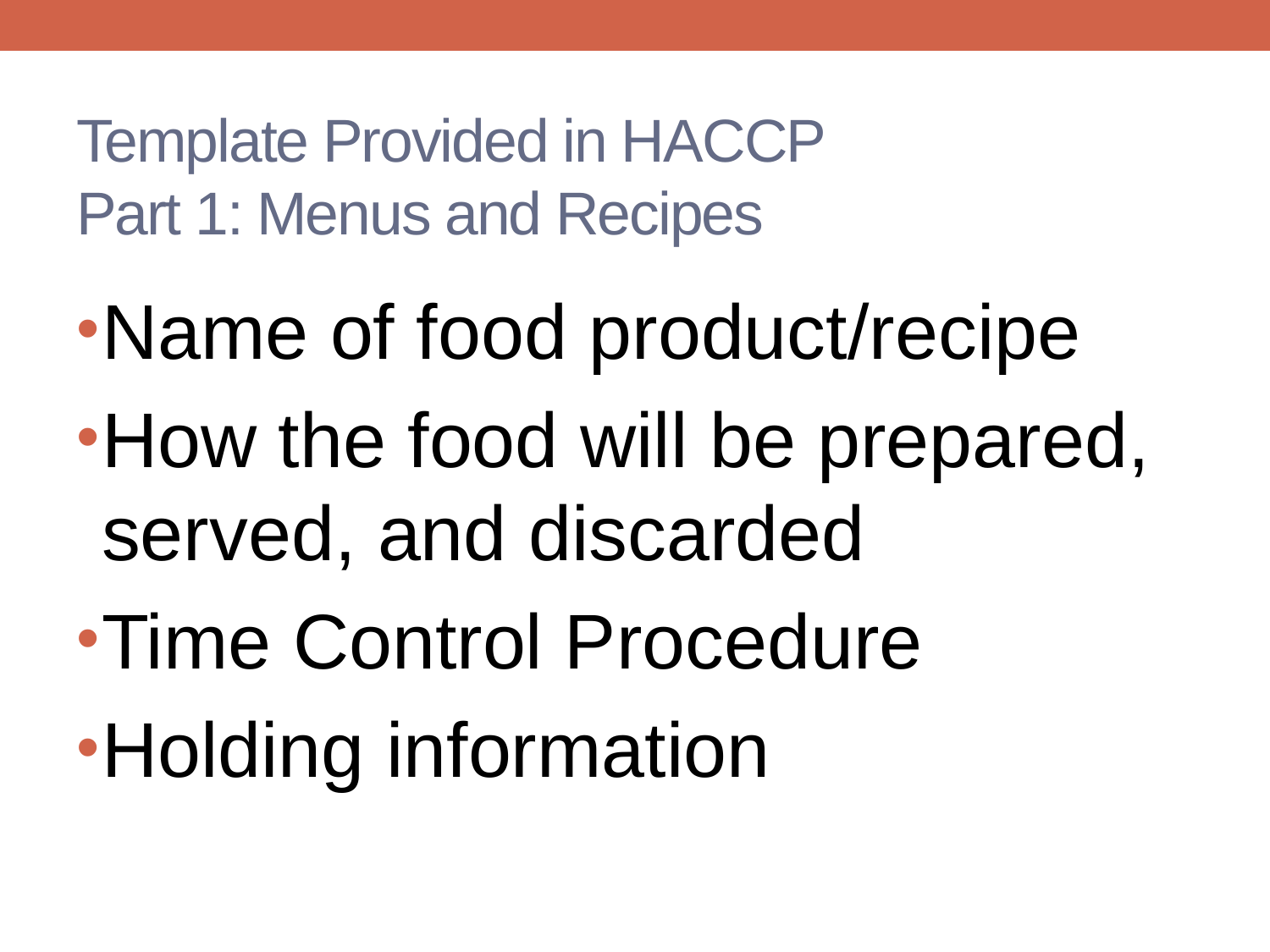

# Template Provided in HACCP Part 1: Menus and Recipes
Name of food product/recipe
How the food will be prepared, served, and discarded
Time Control Procedure
Holding information